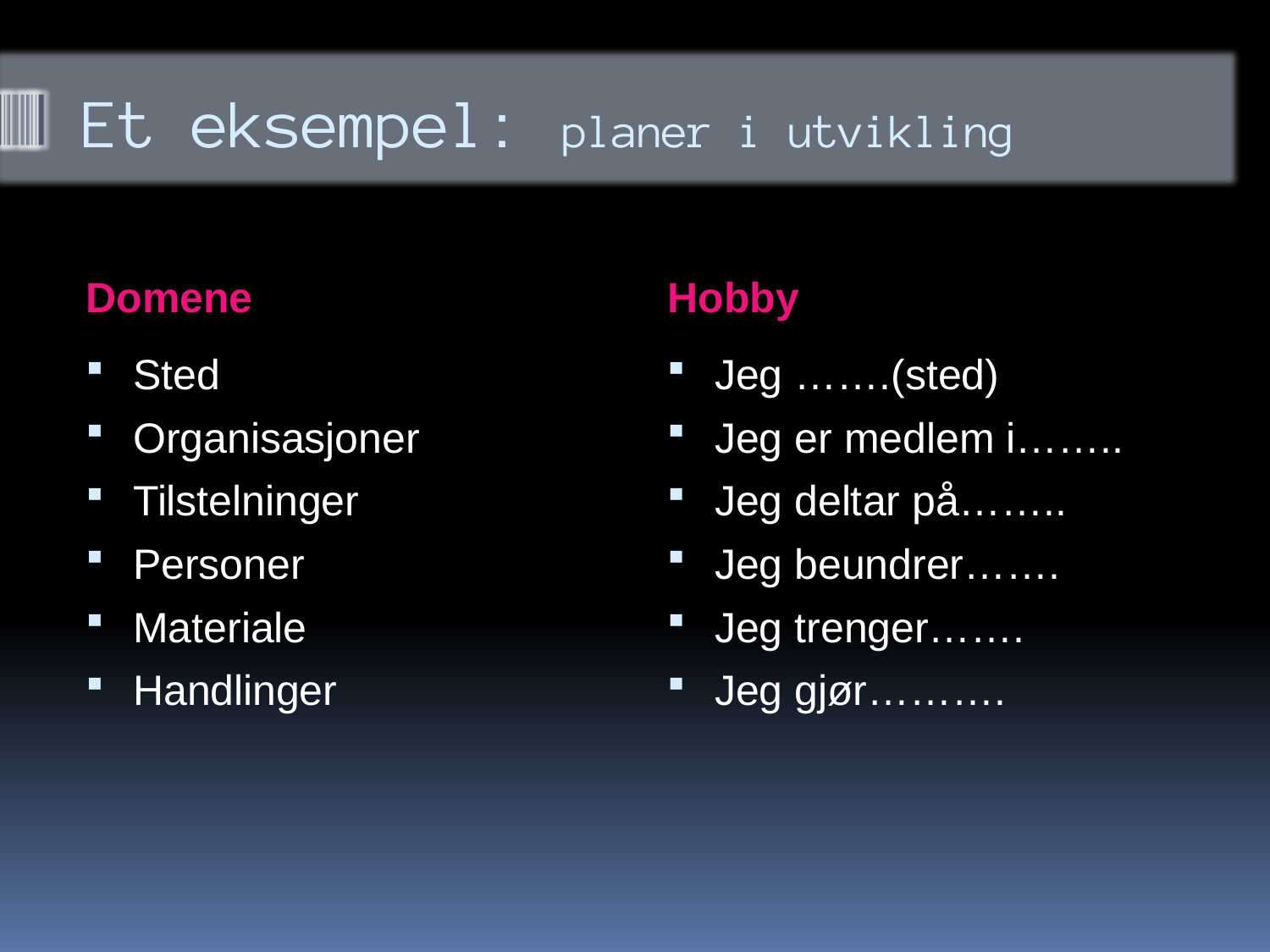

# Et eksempel: planer i utvikling
Domene
Hobby
Sted
Organisasjoner
Tilstelninger
Personer
Materiale
Handlinger

Jeg …….(sted)
Jeg er medlem i……..
Jeg deltar på……..
Jeg beundrer…….
Jeg trenger…….
Jeg gjør……….